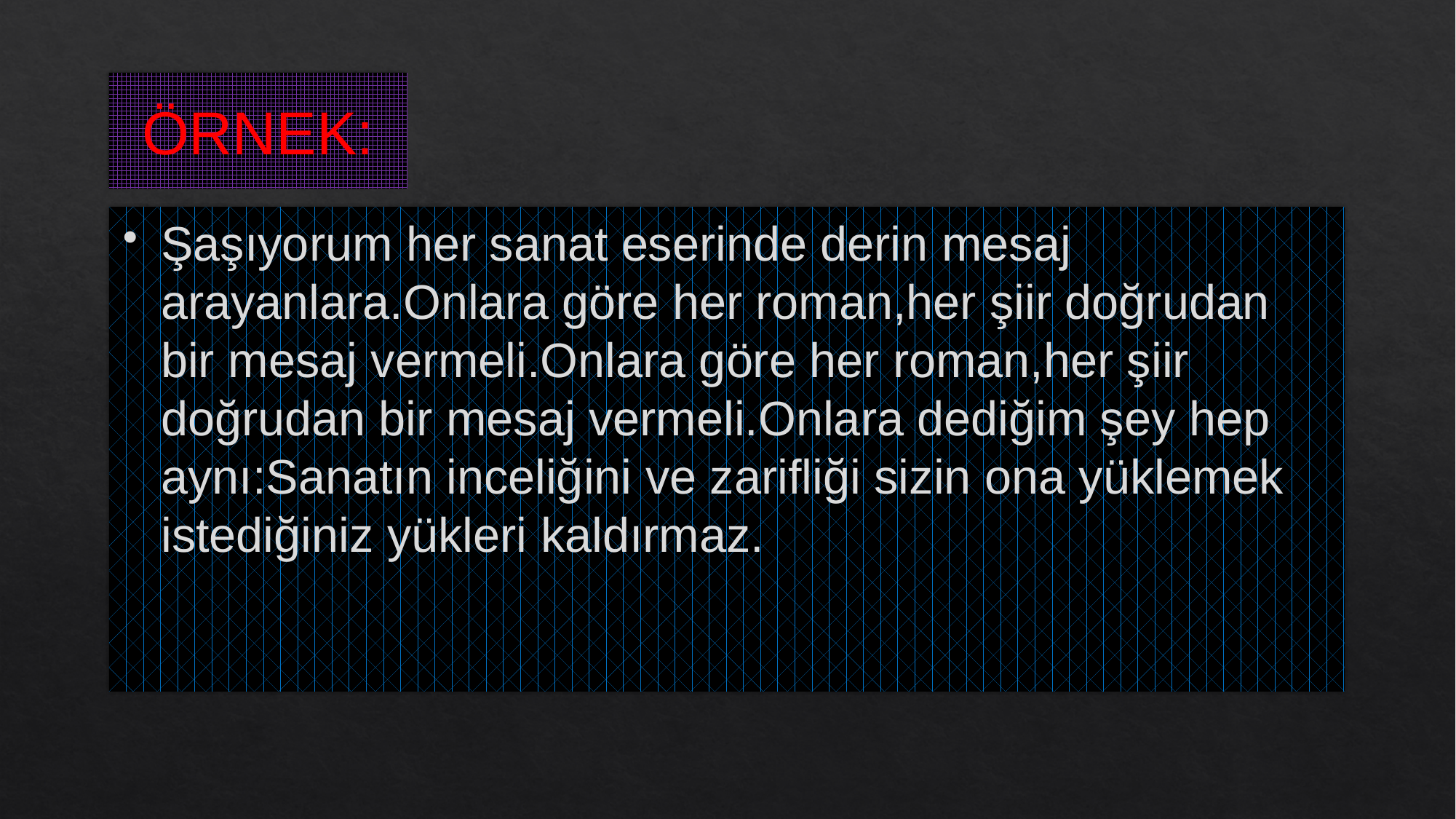

# ÖRNEK:
Şaşıyorum her sanat eserinde derin mesaj arayanlara.Onlara göre her roman,her şiir doğrudan bir mesaj vermeli.Onlara göre her roman,her şiir doğrudan bir mesaj vermeli.Onlara dediğim şey hep aynı:Sanatın inceliğini ve zarifliği sizin ona yüklemek istediğiniz yükleri kaldırmaz.